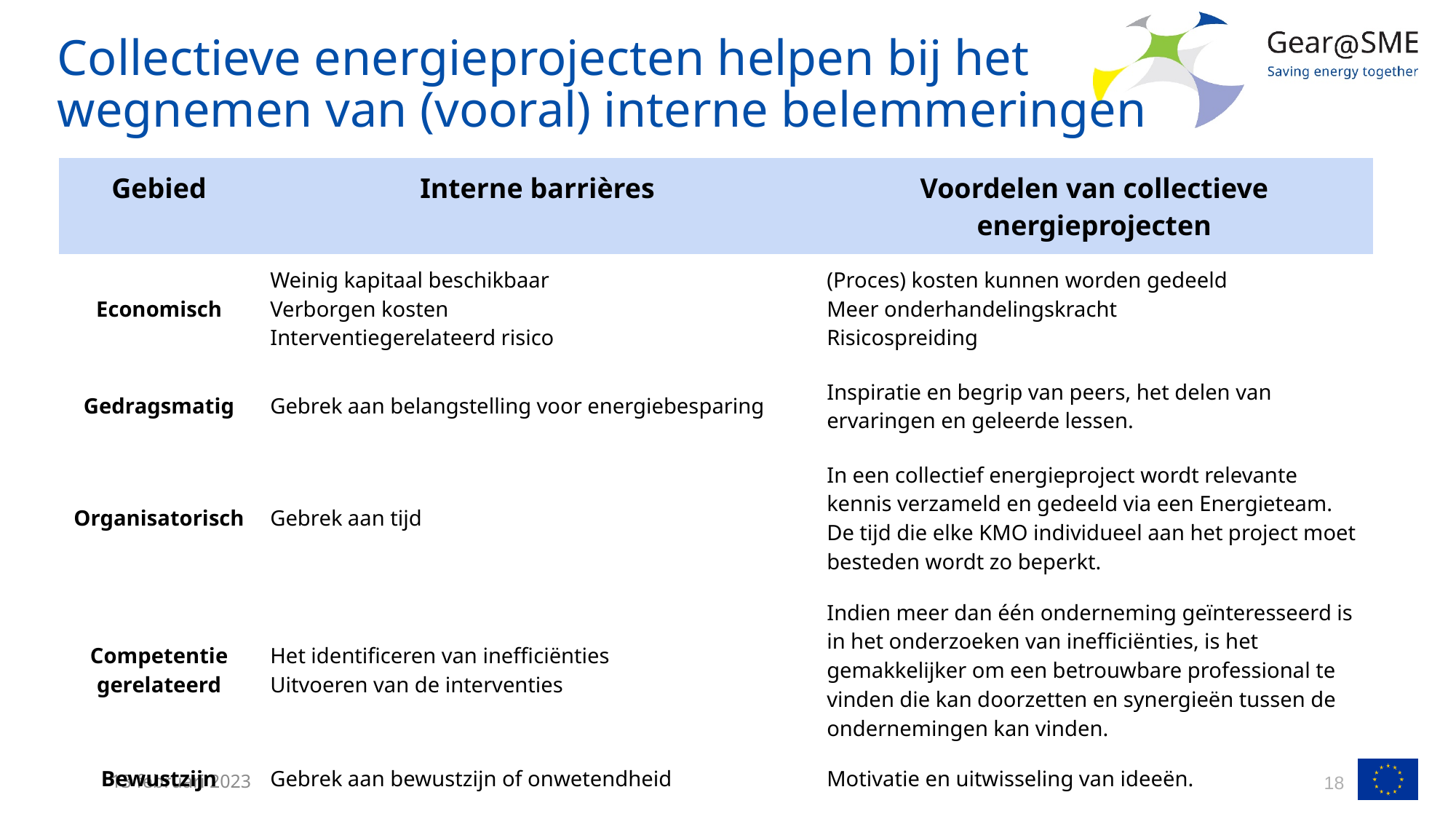

# Collectieve energieprojecten helpen bij het wegnemen van (vooral) interne belemmeringen
| Gebied | Interne barrières | Voordelen van collectieve energieprojecten |
| --- | --- | --- |
| Economisch | Weinig kapitaal beschikbaar Verborgen kosten Interventiegerelateerd risico | (Proces) kosten kunnen worden gedeeld Meer onderhandelingskracht Risicospreiding |
| Gedragsmatig | Gebrek aan belangstelling voor energiebesparing | Inspiratie en begrip van peers, het delen van ervaringen en geleerde lessen. |
| Organisatorisch | Gebrek aan tijd | In een collectief energieproject wordt relevante kennis verzameld en gedeeld via een Energieteam. De tijd die elke KMO individueel aan het project moet besteden wordt zo beperkt. |
| Competentie gerelateerd | Het identificeren van inefficiënties Uitvoeren van de interventies | Indien meer dan één onderneming geïnteresseerd is in het onderzoeken van inefficiënties, is het gemakkelijker om een betrouwbare professional te vinden die kan doorzetten en synergieën tussen de ondernemingen kan vinden. |
| Bewustzijn | Gebrek aan bewustzijn of onwetendheid | Motivatie en uitwisseling van ideeën. |

13 februari 2023
18